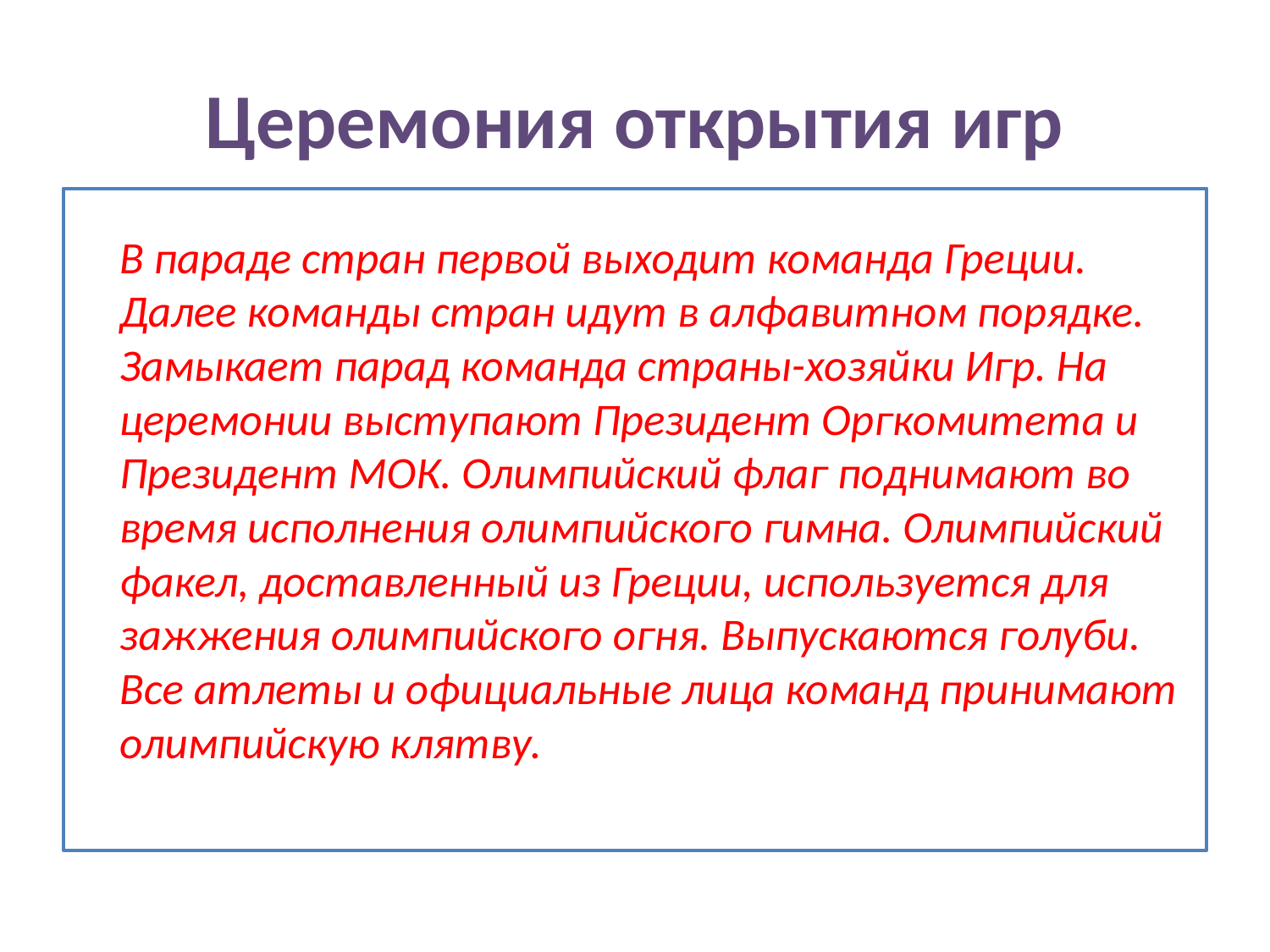

# Церемония открытия игр
В параде стран первой выходит команда Греции. Далее команды стран идут в алфавитном порядке. Замыкает парад команда страны-хозяйки Игр. На церемонии выступают Президент Оргкомитета и Президент МОК. Олимпийский флаг поднимают во время исполнения олимпийского гимна. Олимпийский факел, доставленный из Греции, используется для зажжения олимпийского огня. Выпускаются голуби. Все атлеты и официальные лица команд принимают олимпийскую клятву.